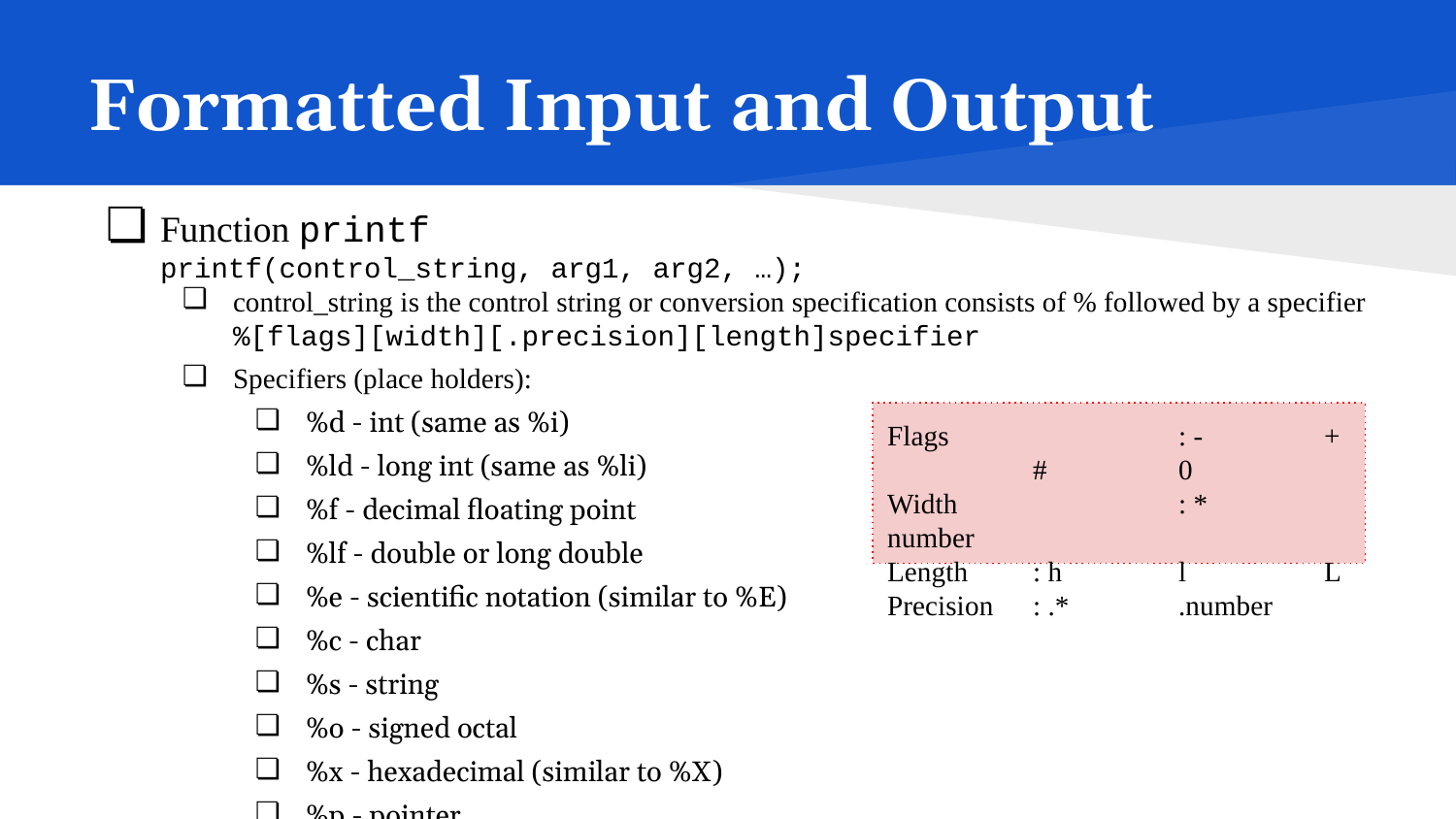

# Formatted Input and Output
Function printf
printf(control_string, arg1, arg2, …);
control_string is the control string or conversion specification consists of % followed by a specifier %[flags][width][.precision][length]specifier
Specifiers (place holders):
%d - int (same as %i)
%ld - long int (same as %li)
%f - decimal floating point
%lf - double or long double
%e - scientific notation (similar to %E)
%c - char
%s - string
%o - signed octal
%x - hexadecimal (similar to %X)
%p - pointer
%%- %
Optional width, length precision and flags
Flags		: -	+	#	0
Width		: *	number
Length	: h	l	L
Precision	: .*	.number